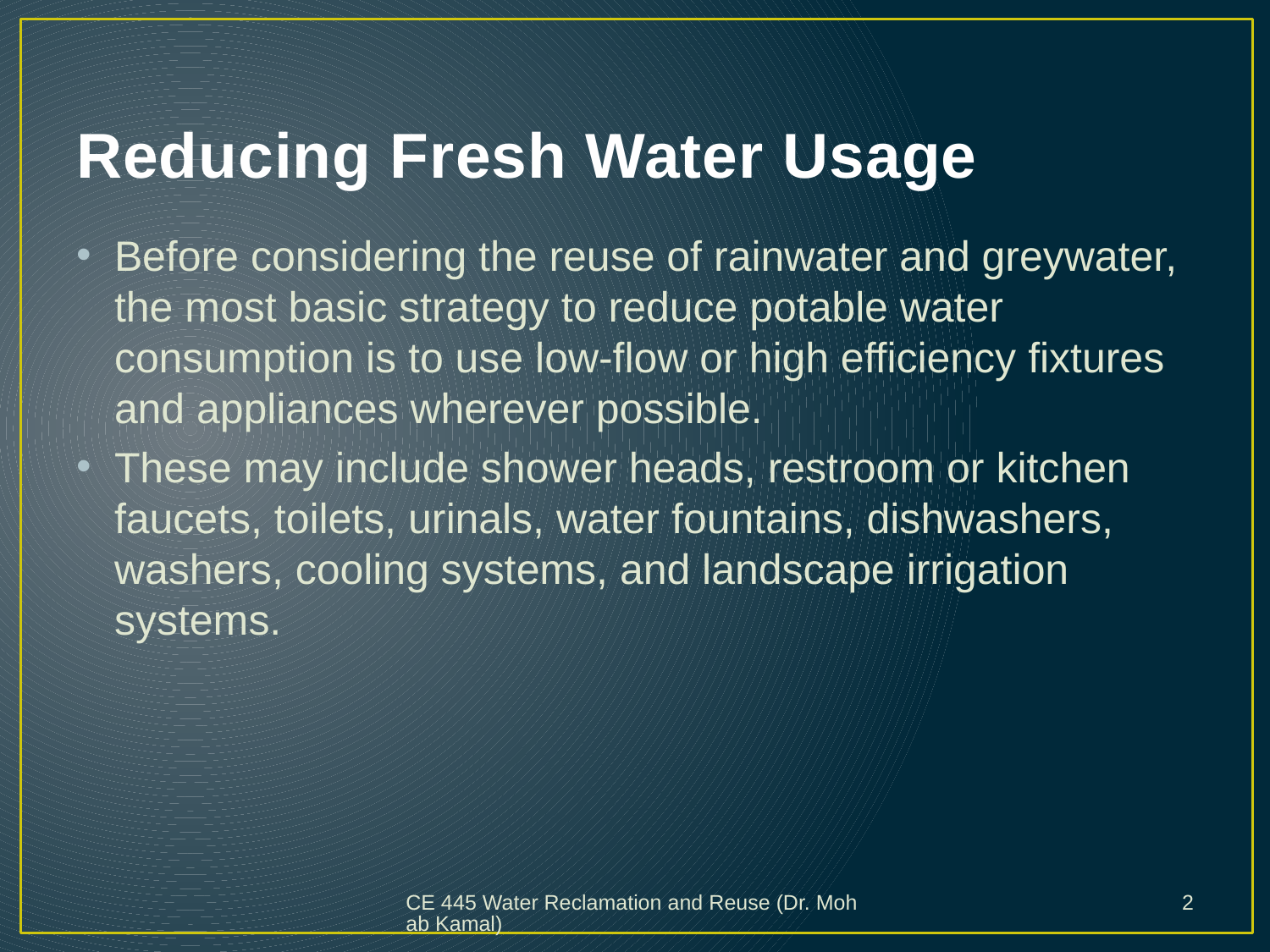

# Reducing Fresh Water Usage
Before considering the reuse of rainwater and greywater, the most basic strategy to reduce potable water consumption is to use low-flow or high efficiency fixtures and appliances wherever possible.
These may include shower heads, restroom or kitchen faucets, toilets, urinals, water fountains, dishwashers, washers, cooling systems, and landscape irrigation systems.
CE 445 Water Reclamation and Reuse (Dr. Mohab Kamal)
2